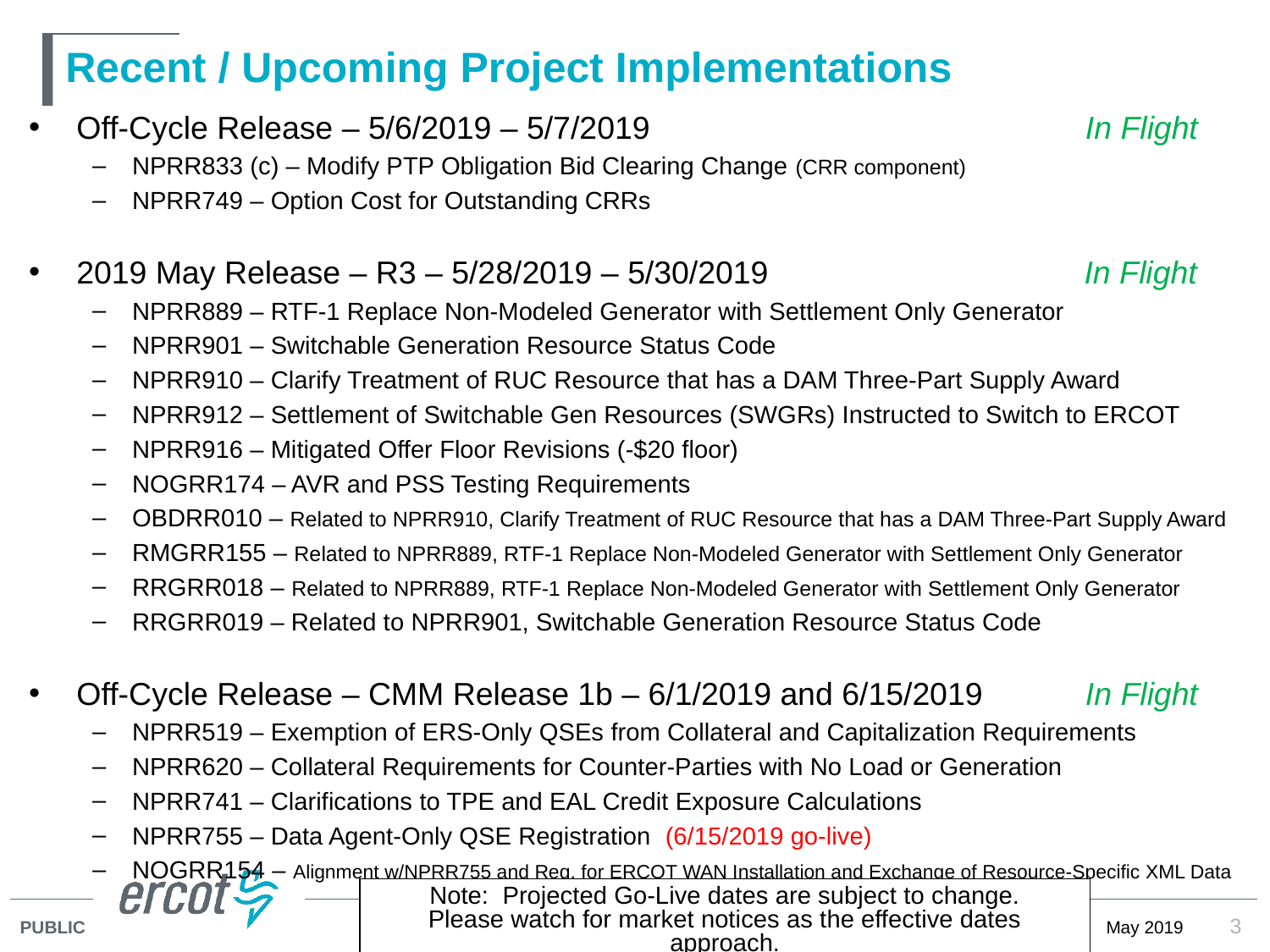

# Recent / Upcoming Project Implementations
Off-Cycle Release – 5/6/2019 – 5/7/2019	 In Flight
NPRR833 (c) – Modify PTP Obligation Bid Clearing Change (CRR component)
NPRR749 – Option Cost for Outstanding CRRs

2019 May Release – R3 – 5/28/2019 – 5/30/2019 	 In Flight
NPRR889 – RTF-1 Replace Non-Modeled Generator with Settlement Only Generator
NPRR901 – Switchable Generation Resource Status Code
NPRR910 – Clarify Treatment of RUC Resource that has a DAM Three-Part Supply Award
NPRR912 – Settlement of Switchable Gen Resources (SWGRs) Instructed to Switch to ERCOT
NPRR916 – Mitigated Offer Floor Revisions (-$20 floor)
NOGRR174 – AVR and PSS Testing Requirements
OBDRR010 – Related to NPRR910, Clarify Treatment of RUC Resource that has a DAM Three-Part Supply Award
RMGRR155 – Related to NPRR889, RTF-1 Replace Non-Modeled Generator with Settlement Only Generator
RRGRR018 – Related to NPRR889, RTF-1 Replace Non-Modeled Generator with Settlement Only Generator
RRGRR019 – Related to NPRR901, Switchable Generation Resource Status Code

Off-Cycle Release – CMM Release 1b – 6/1/2019 and 6/15/2019	 In Flight
NPRR519 – Exemption of ERS-Only QSEs from Collateral and Capitalization Requirements
NPRR620 – Collateral Requirements for Counter-Parties with No Load or Generation
NPRR741 – Clarifications to TPE and EAL Credit Exposure Calculations
NPRR755 – Data Agent-Only QSE Registration  (6/15/2019 go-live)
NOGRR154 – Alignment w/NPRR755 and Req. for ERCOT WAN Installation and Exchange of Resource-Specific XML Data
Note:  Projected Go-Live dates are subject to change.
Please watch for market notices as the effective dates approach.
3